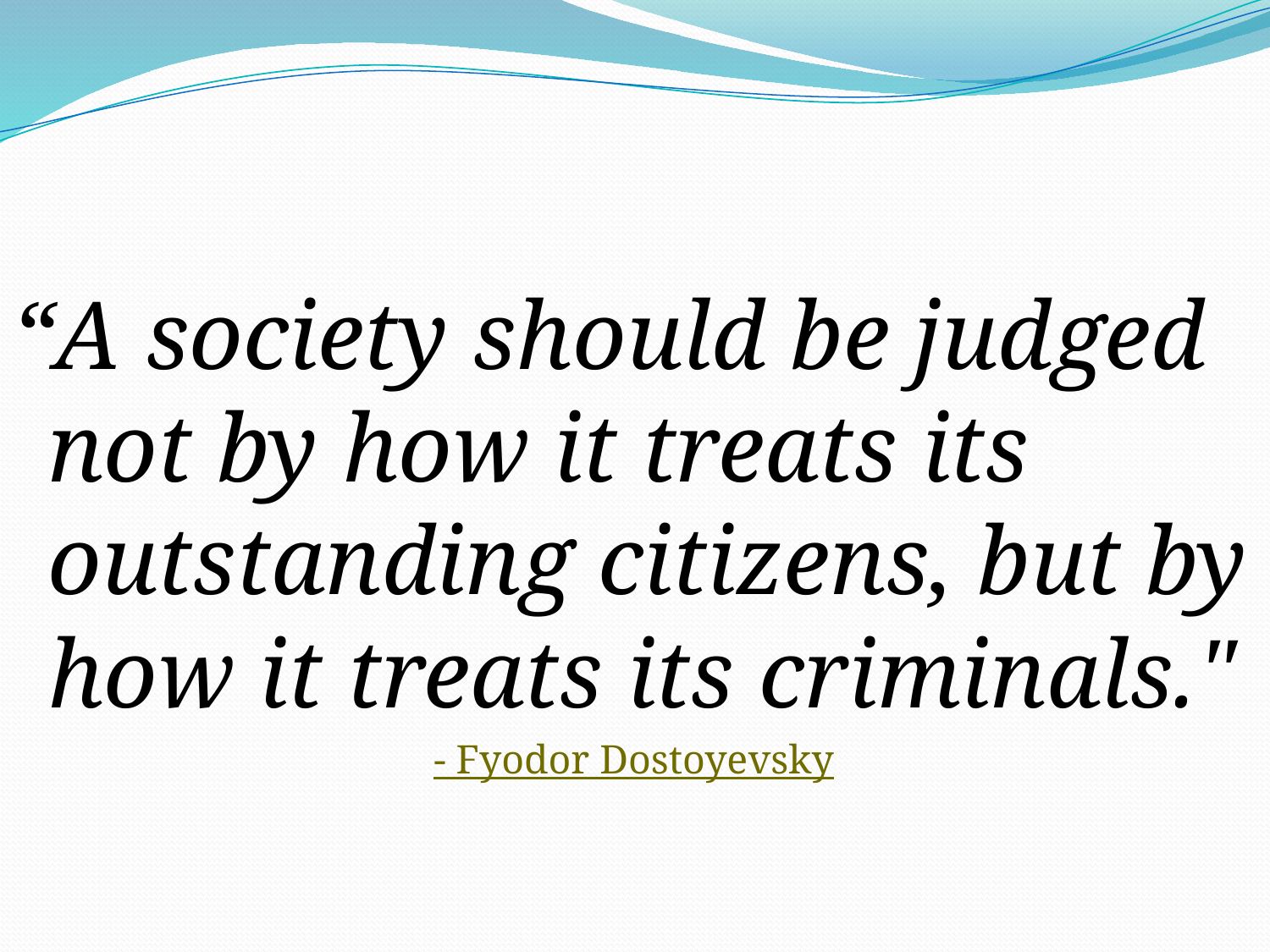

#
“A society should be judged not by how it treats its outstanding citizens, but by how it treats its criminals."
- Fyodor Dostoyevsky